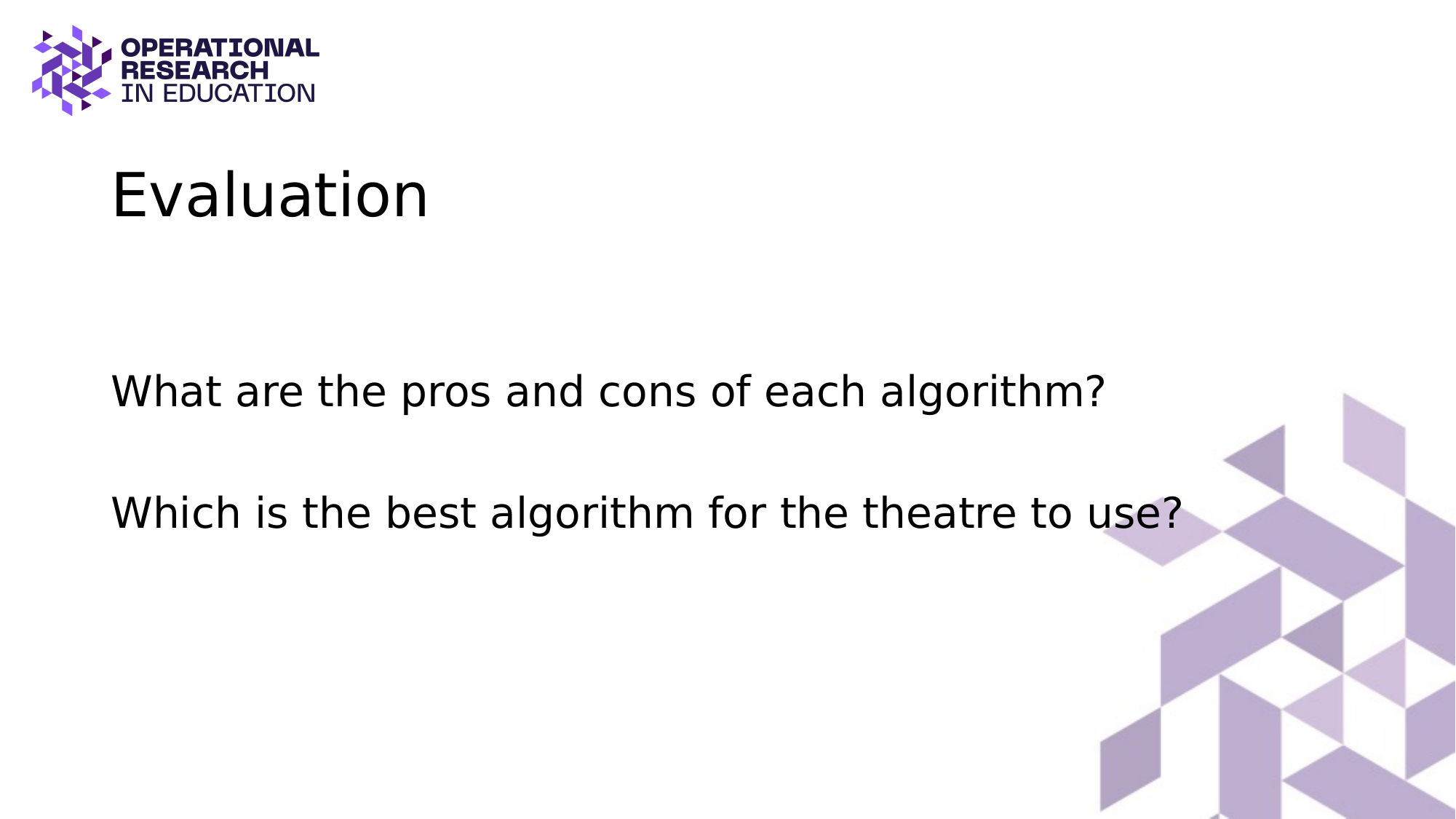

# Evaluation

What are the pros and cons of each algorithm?

Which is the best algorithm for the theatre to use?